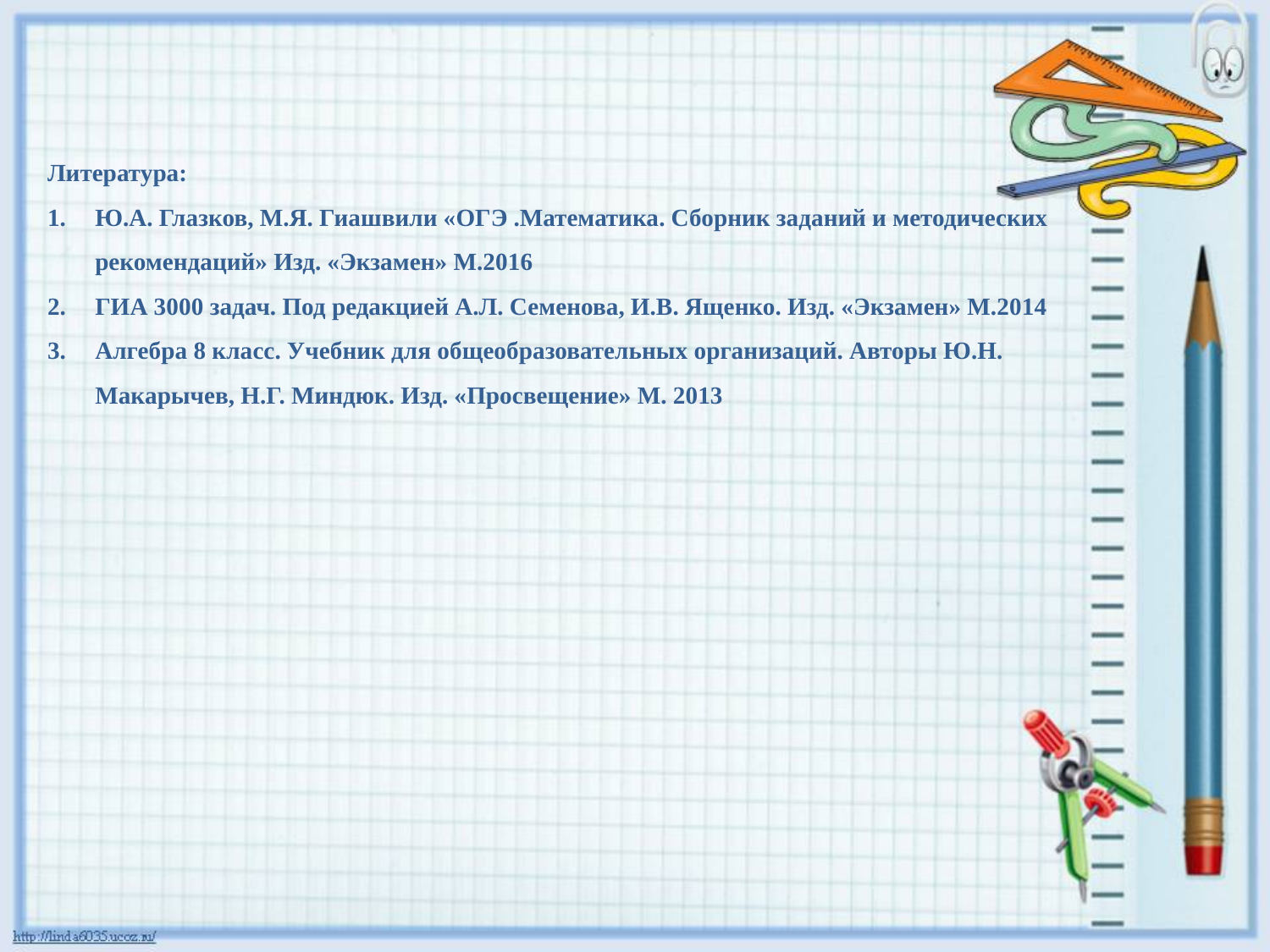

Литература:
Ю.А. Глазков, М.Я. Гиашвили «ОГЭ .Математика. Сборник заданий и методических рекомендаций» Изд. «Экзамен» М.2016
ГИА 3000 задач. Под редакцией А.Л. Семенова, И.В. Ященко. Изд. «Экзамен» М.2014
Алгебра 8 класс. Учебник для общеобразовательных организаций. Авторы Ю.Н. Макарычев, Н.Г. Миндюк. Изд. «Просвещение» М. 2013